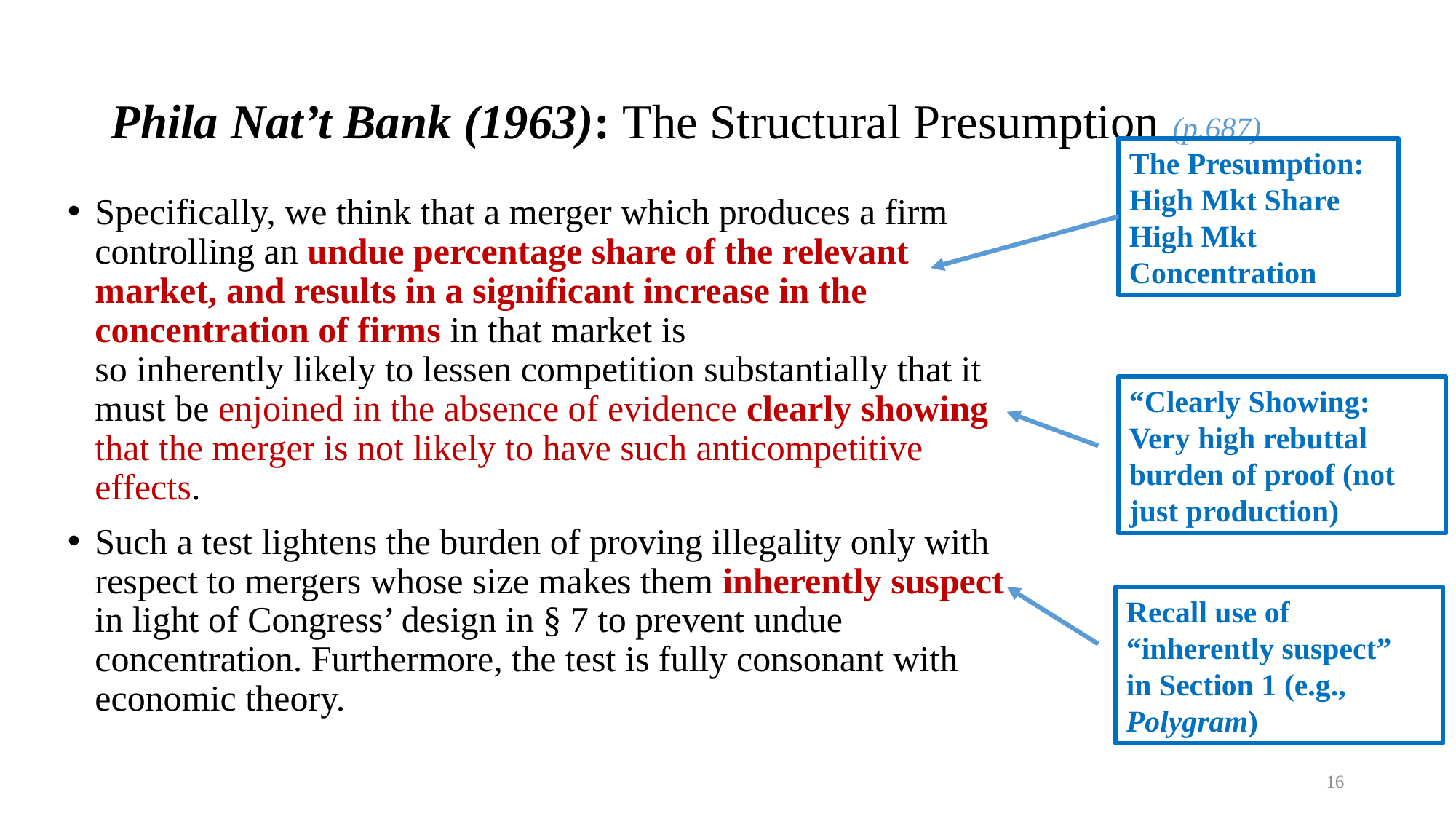

# Phila Nat’t Bank (1963): The Structural Presumption (p.687)
The Presumption: High Mkt Share
High Mkt Concentration
Specifically, we think that a merger which produces a firm controlling an undue percentage share of the relevant market, and results in a significant increase in the concentration of firms in that market is
so inherently likely to lessen competition substantially that it must be enjoined in the absence of evidence clearly showing that the merger is not likely to have such anticompetitive effects.
Such a test lightens the burden of proving illegality only with respect to mergers whose size makes them inherently suspect in light of Congress’ design in § 7 to prevent undue concentration. Furthermore, the test is fully consonant with economic theory.
“Clearly Showing: Very high rebuttal burden of proof (not just production)
Recall use of “inherently suspect”
in Section 1 (e.g., Polygram)
16